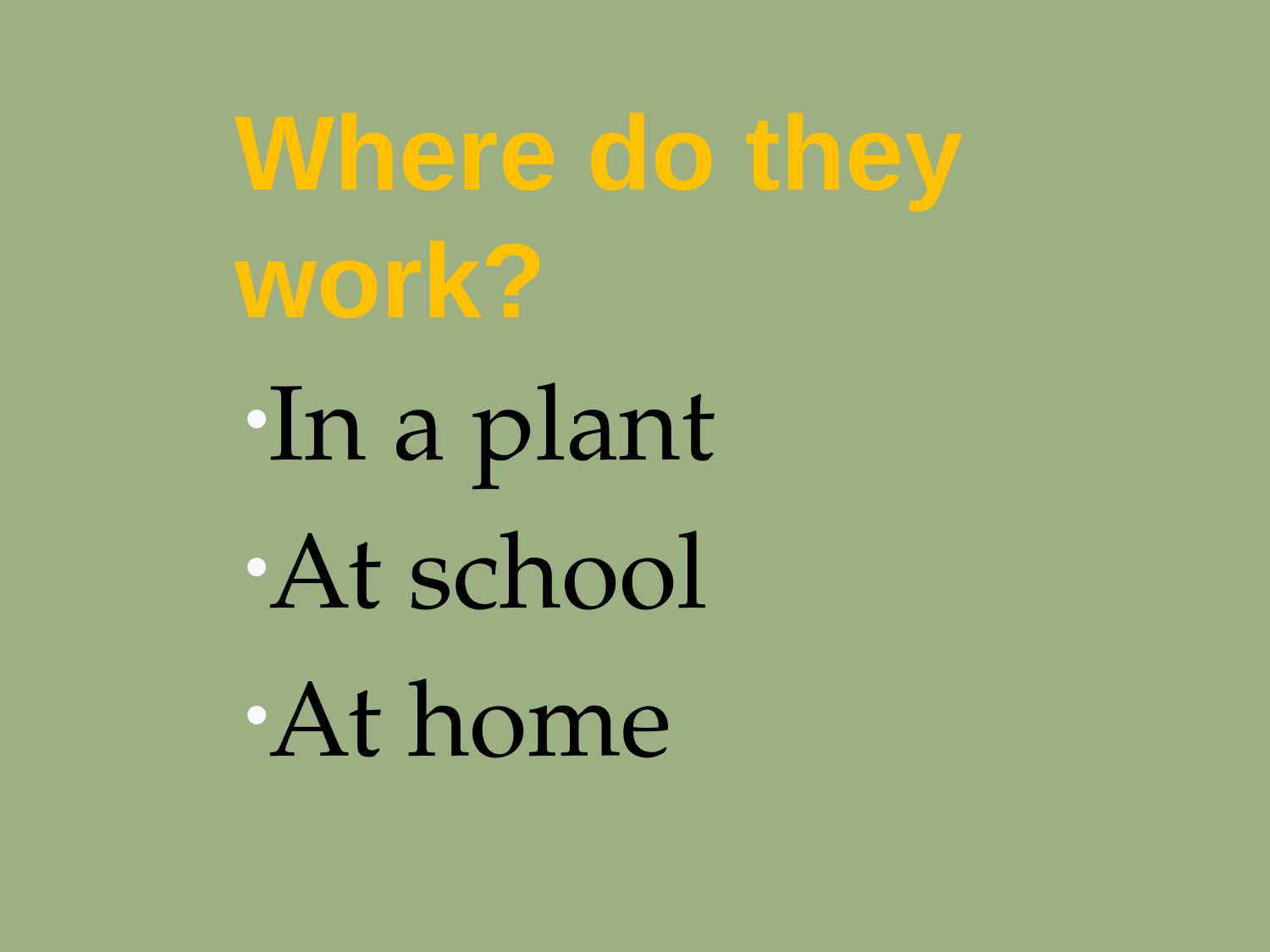

# Where do they work?
In a plant
At school
At home